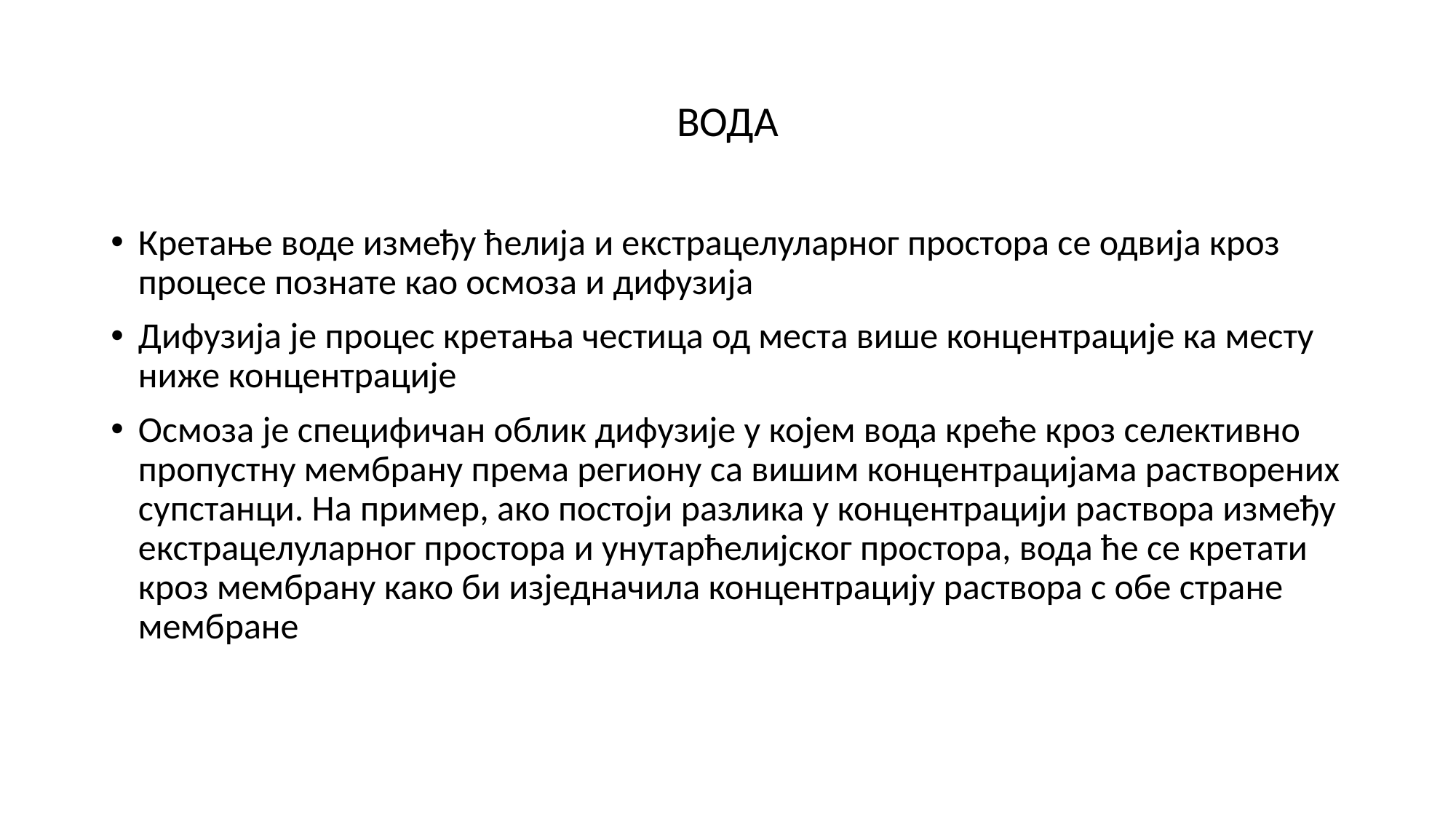

# ВОДА
Кретање воде између ћелија и екстрацелуларног простора се одвија кроз процесе познате као осмоза и дифузија
Дифузија је процес кретања честица од места више концентрације ка месту ниже концентрације
Осмоза је специфичан облик дифузије у којем вода креће кроз селективно пропустну мембрану према региону са вишим концентрацијама растворених супстанци. На пример, ако постоји разлика у концентрацији раствора између екстрацелуларног простора и унутарћелијског простора, вода ће се кретати кроз мембрану како би изједначила концентрацију раствора с обе стране мембране